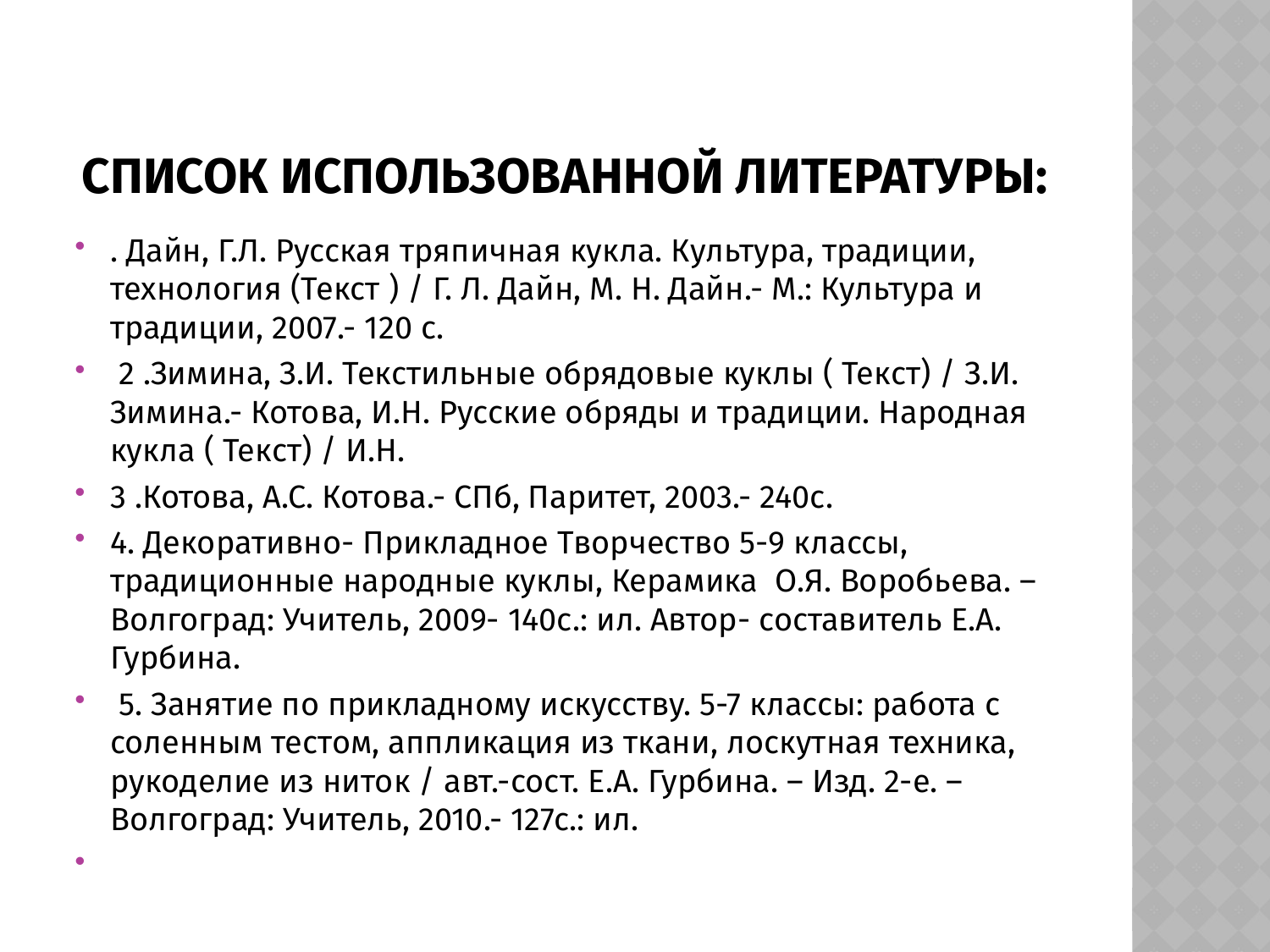

# список использованной литературы:
. Дайн, Г.Л. Русская тряпичная кукла. Культура, традиции, технология (Текст ) / Г. Л. Дайн, М. Н. Дайн.- М.: Культура и традиции, 2007.- 120 с.
 2 .Зимина, З.И. Текстильные обрядовые куклы ( Текст) / З.И. Зимина.- Котова, И.Н. Русские обряды и традиции. Народная кукла ( Текст) / И.Н.
3 .Котова, А.С. Котова.- СПб, Паритет, 2003.- 240с.
4. Декоративно- Прикладное Творчество 5-9 классы, традиционные народные куклы, Керамика  О.Я. Воробьева. – Волгоград: Учитель, 2009- 140с.: ил. Автор- составитель Е.А. Гурбина.
 5. Занятие по прикладному искусству. 5-7 классы: работа с соленным тестом, аппликация из ткани, лоскутная техника, рукоделие из ниток / авт.-сост. Е.А. Гурбина. – Изд. 2-е. – Волгоград: Учитель, 2010.- 127с.: ил.